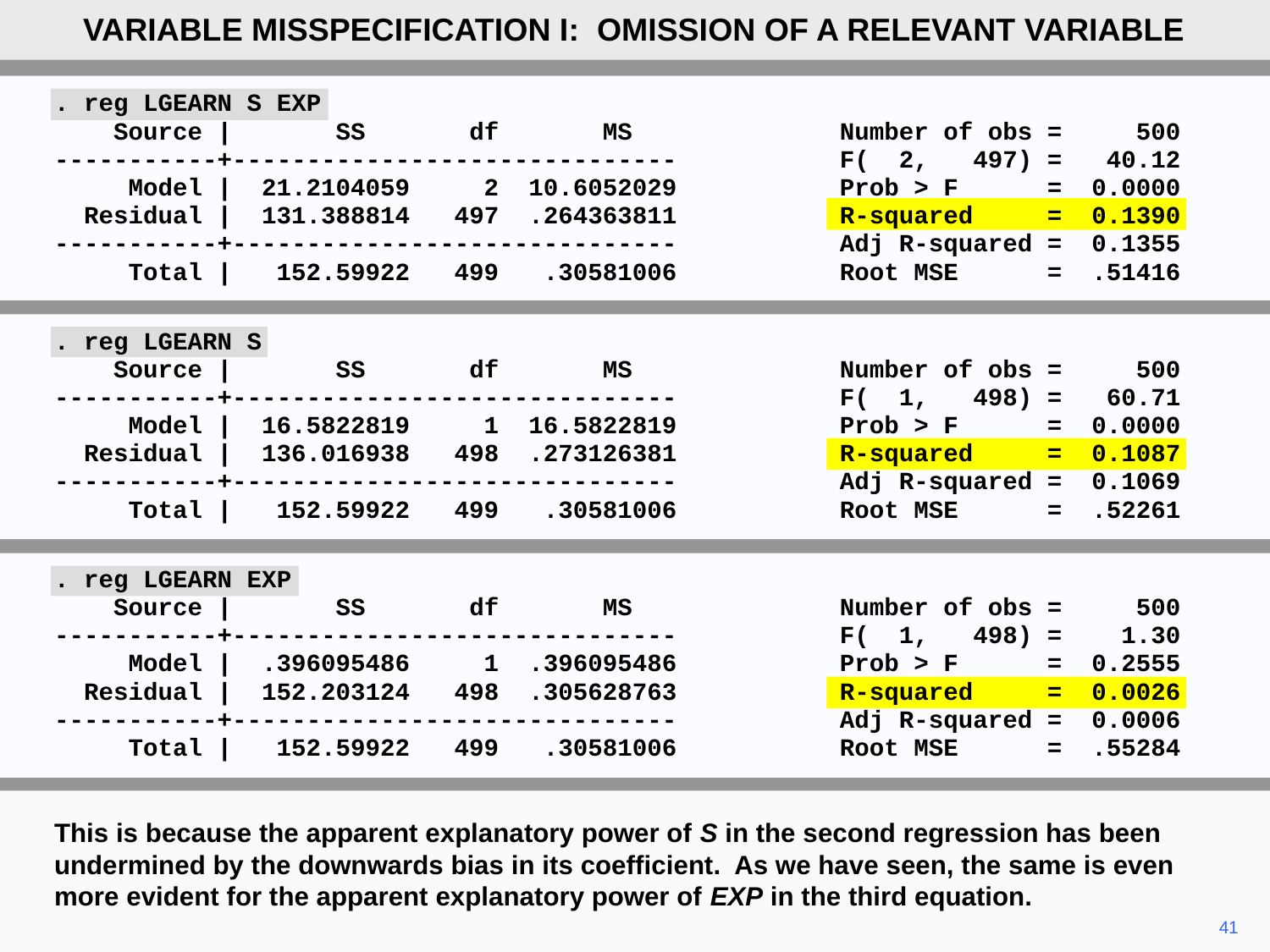

VARIABLE MISSPECIFICATION I:  OMISSION OF A RELEVANT VARIABLE

. reg LGEARN S EXP
    Source |       SS       df       MS              Number of obs =     500
-----------+------------------------------           F(  2,   497) =   40.12
     Model |  21.2104059     2  10.6052029           Prob > F      =  0.0000
  Residual |  131.388814   497  .264363811           R-squared     =  0.1390
-----------+------------------------------           Adj R-squared =  0.1355
     Total |   152.59922   499   .30581006           Root MSE      =  .51416

. reg LGEARN S
    Source |       SS       df       MS              Number of obs =     500
-----------+------------------------------           F(  1,   498) =   60.71
     Model |  16.5822819     1  16.5822819           Prob > F      =  0.0000
  Residual |  136.016938   498  .273126381           R-squared     =  0.1087
-----------+------------------------------           Adj R-squared =  0.1069
     Total |   152.59922   499   .30581006           Root MSE      =  .52261

. reg LGEARN EXP
    Source |       SS       df       MS              Number of obs =     500
-----------+------------------------------           F(  1,   498) =    1.30
     Model |  .396095486     1  .396095486           Prob > F      =  0.2555
  Residual |  152.203124   498  .305628763           R-squared     =  0.0026
-----------+------------------------------           Adj R-squared =  0.0006
     Total |   152.59922   499   .30581006           Root MSE      =  .55284

This is because the apparent explanatory power of S in the second regression has been undermined by the downwards bias in its coefficient.  As we have seen, the same is even more evident for the apparent explanatory power of EXP in the third equation.
41